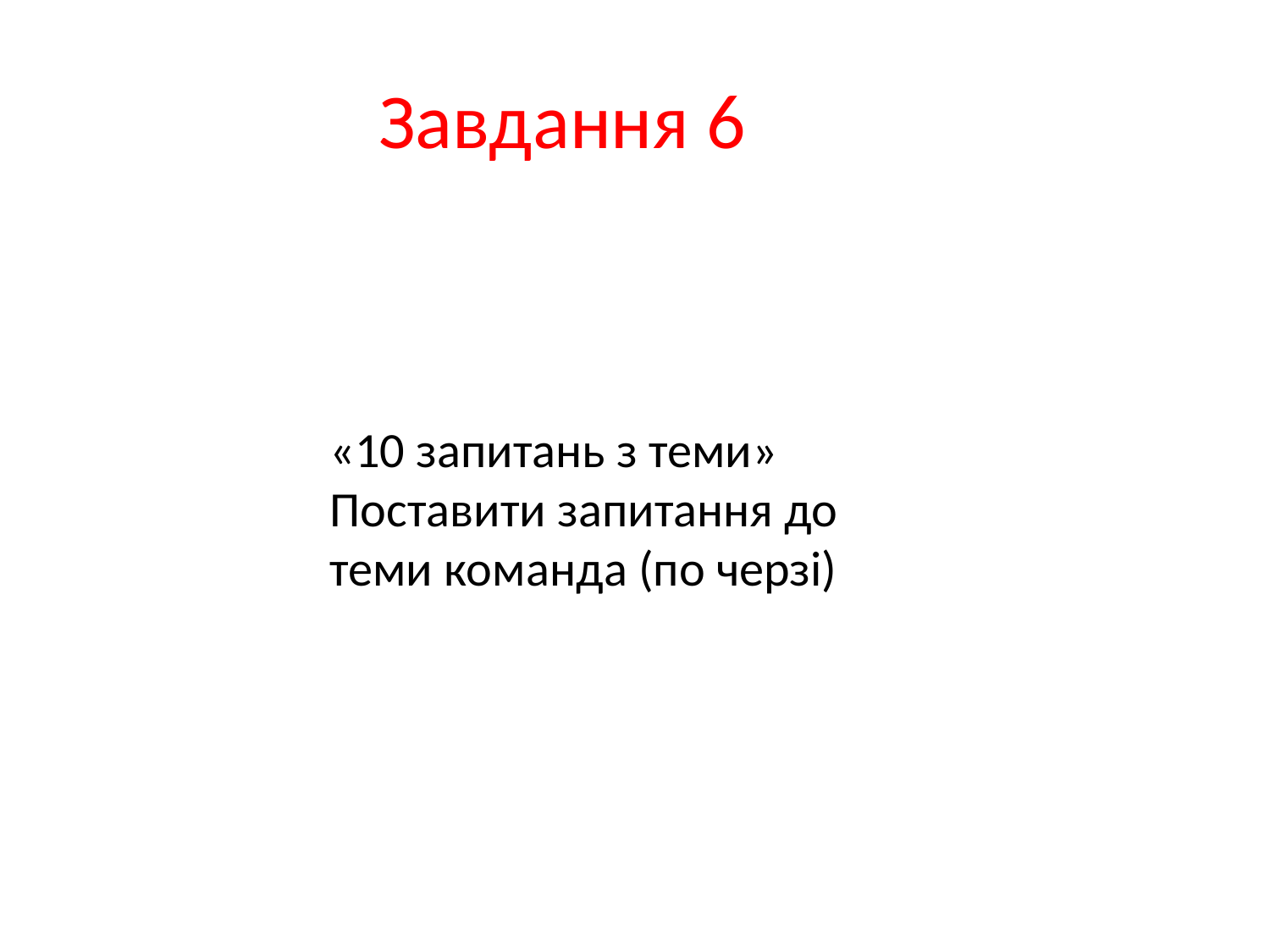

Завдання 6
«10 запитань з теми»
Поставити запитання до теми команда (по черзі)